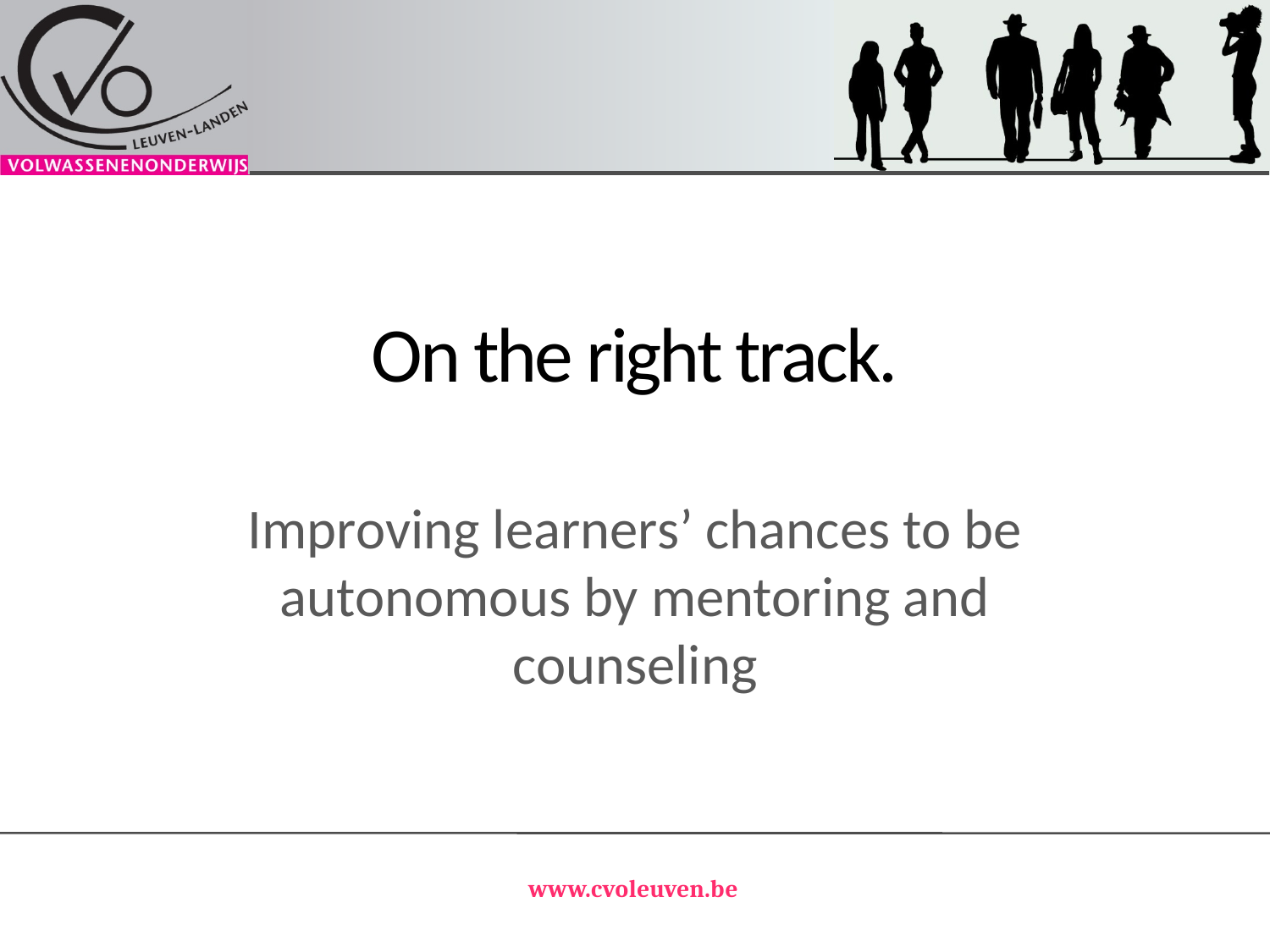

# On the right track.
Improving learners’ chances to be autonomous by mentoring and counseling
www.cvoleuven.be